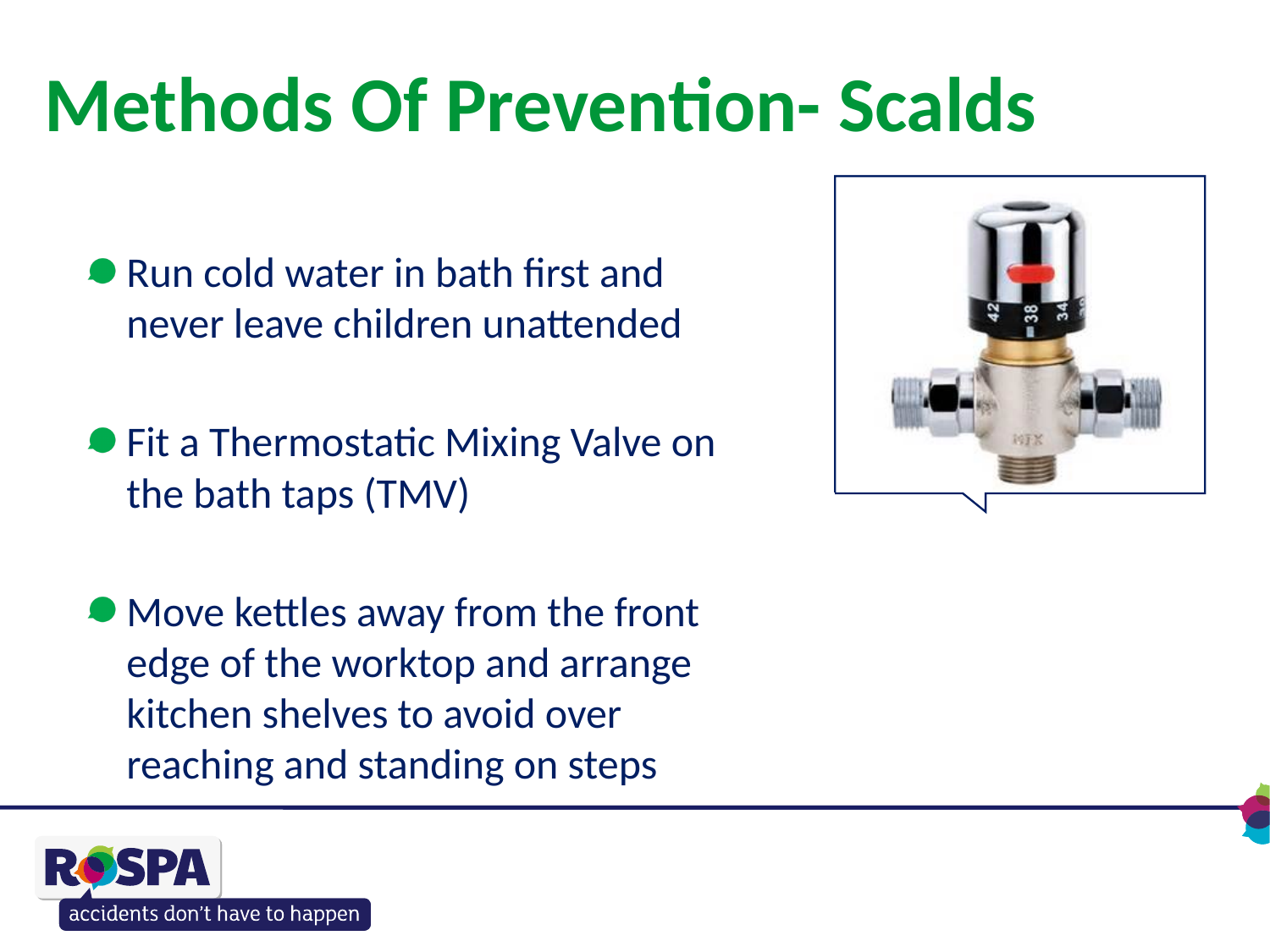

# Methods Of Prevention- Scalds

Run cold water in bath first and never leave children unattended

Fit a Thermostatic Mixing Valve on the bath taps (TMV)

Move kettles away from the front edge of the worktop and arrange kitchen shelves to avoid over reaching and standing on steps